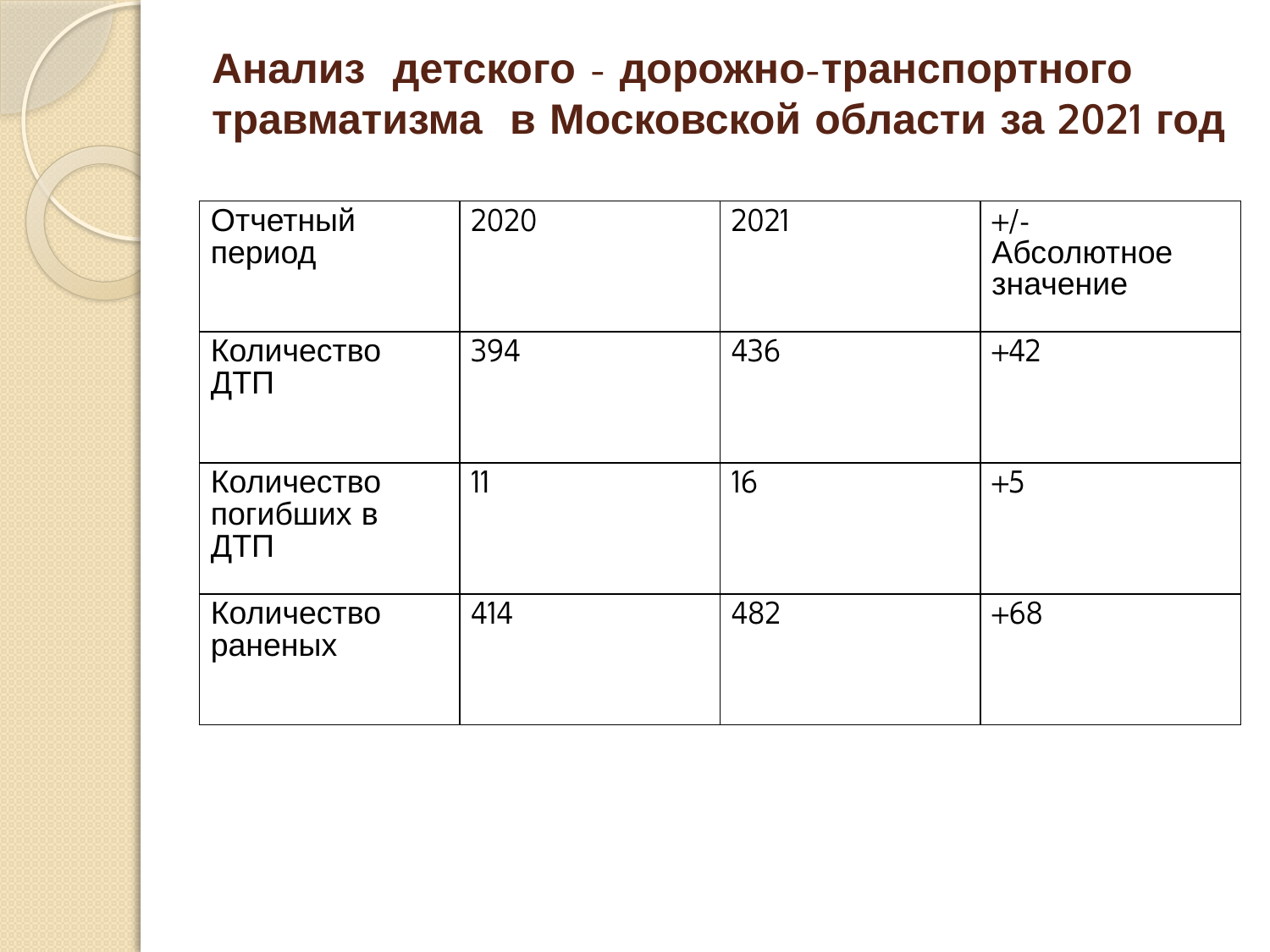

# Анализ  детского - дорожно-транспортного травматизма  в Московской области за 2021 год
| Отчетный период | 2020 | 2021 | +/- Абсолютное значение |
| --- | --- | --- | --- |
| Количество ДТП | 394 | 436 | +42 |
| Количество погибших в ДТП | 11 | 16 | +5 |
| Количество раненых | 414 | 482 | +68 |